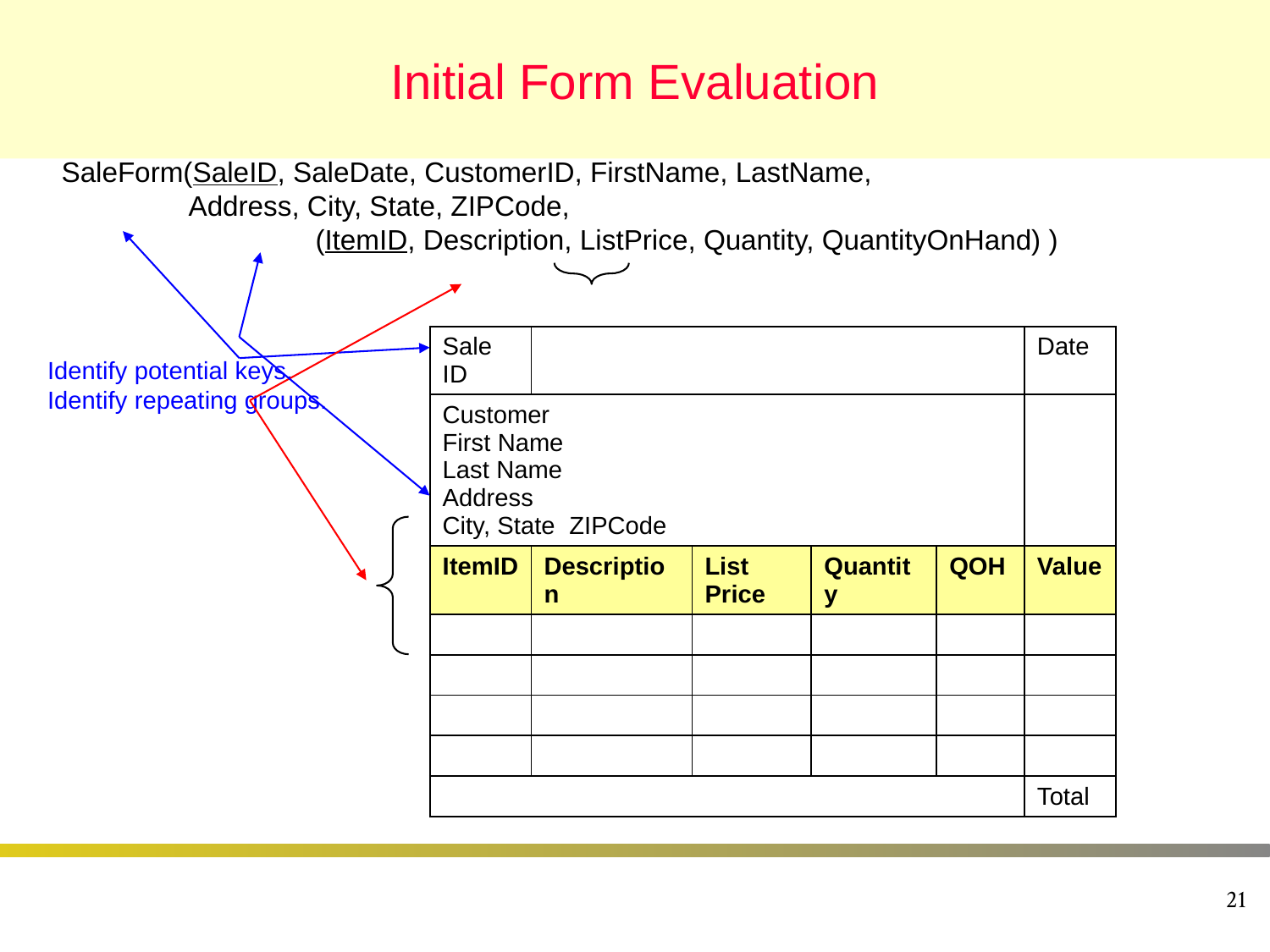

# Initial Form Evaluation
SaleForm(SaleID, SaleDate, CustomerID, FirstName, LastName,
	Address, City, State, ZIPCode,
		(ItemID, Description, ListPrice, Quantity, QuantityOnHand) )

| Sale ID |  |  |  |  | Date |
| --- | --- | --- | --- | --- | --- |
| Customer First Name Last Name Address City, State ZIPCode |  |  |  |  |  |
| ItemID | Description | List Price | Quantity | QOH | Value |
|  |  |  |  |  |  |
|  |  |  |  |  |  |
|  |  |  |  |  |  |
|  |  |  |  |  |  |
|  |  |  |  |  | Total |

Identify potential keys.
Identify repeating groups.

21